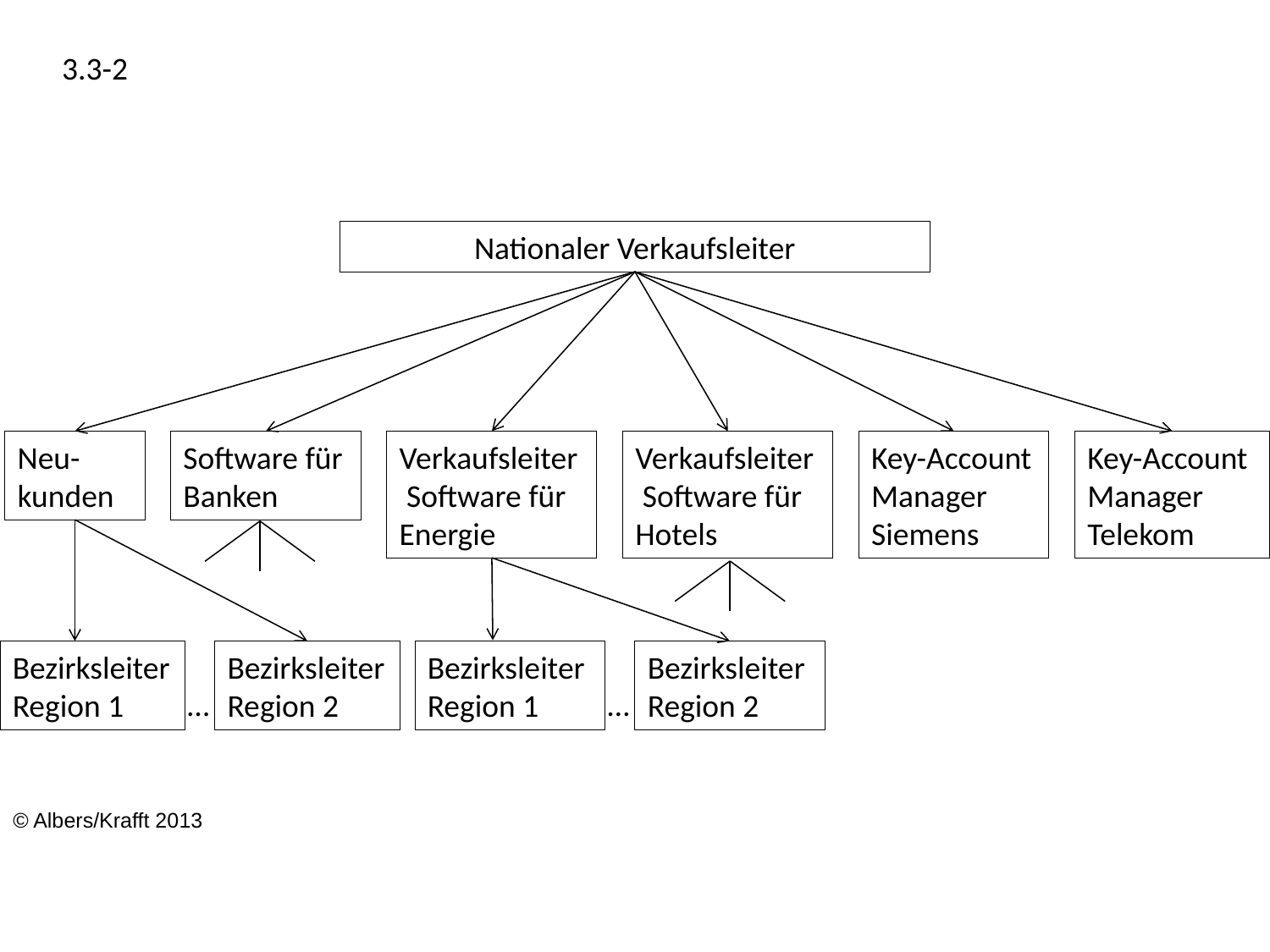

3.3-2
Nationaler Verkaufsleiter
Neu-
kunden
Software für
Banken
Verkaufsleiter
 Software für Energie
Verkaufsleiter
 Software für Hotels
Key-Account
Manager
Siemens
Key-Account
Manager
Telekom
Bezirksleiter
Region 1
Bezirksleiter
Region 2
Bezirksleiter
Region 1
Bezirksleiter
Region 2
…
…
© Albers/Krafft 2013